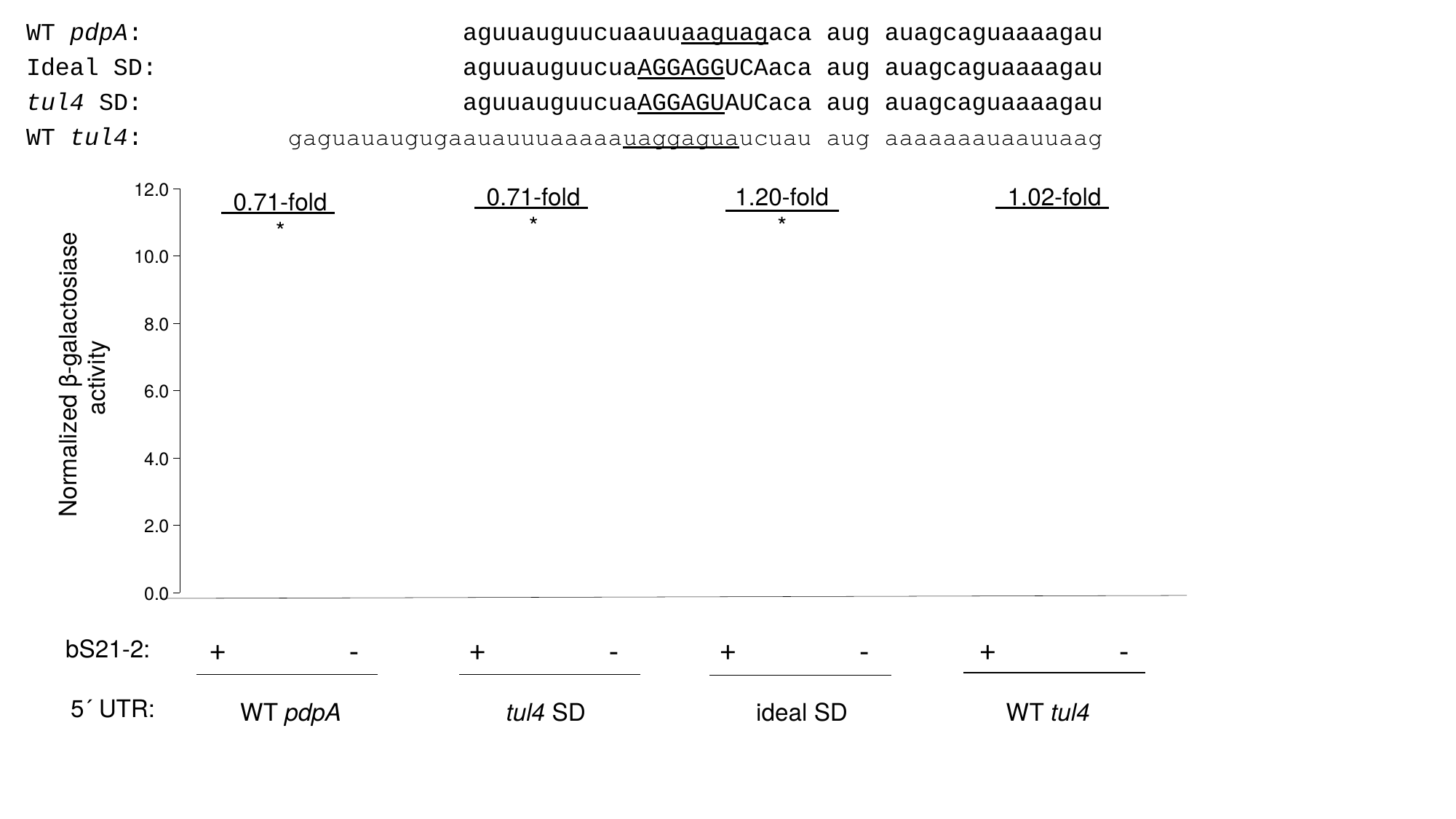

WT pdpA:			aguuauguucuaauuaaguagaca aug auagcaguaaaagau
Ideal SD: 			aguuauguucuaAGGAGGUCAaca aug auagcaguaaaagau
tul4 SD:			aguuauguucuaAGGAGUAUCaca aug auagcaguaaaagau
WT tul4:  	   gaguauaugugaauauuuaaaaauaggaguaucuau aug aaaaaaauaauuaag

### Chart

| Category |  |
|---|---|
| WT pdpA LVS | 1.0 |
| WT pdpA drpsU2 | 0.7054005814090396 |
| tul4SD LVS | 1.0 |
| tul4SD drpsU2 | 0.7090261992627848 |
| idealSD LVS | 1.0 |
| idealSD drpsU2 | 1.2035410799552513 |
| tul4 LVS | 1.0 |
| tul4 drpsU2 | 1.02042357456395 |
1.02-fold

0.71-fold
*

1.20-fold
*

0.71-fold
*

 Normalized β-galactosiase activity
+                  -
+                  -
+                  -
+                  -
bS21-2:
5´ UTR:
ideal SD
WT pdpA
tul4 SD
WT tul4